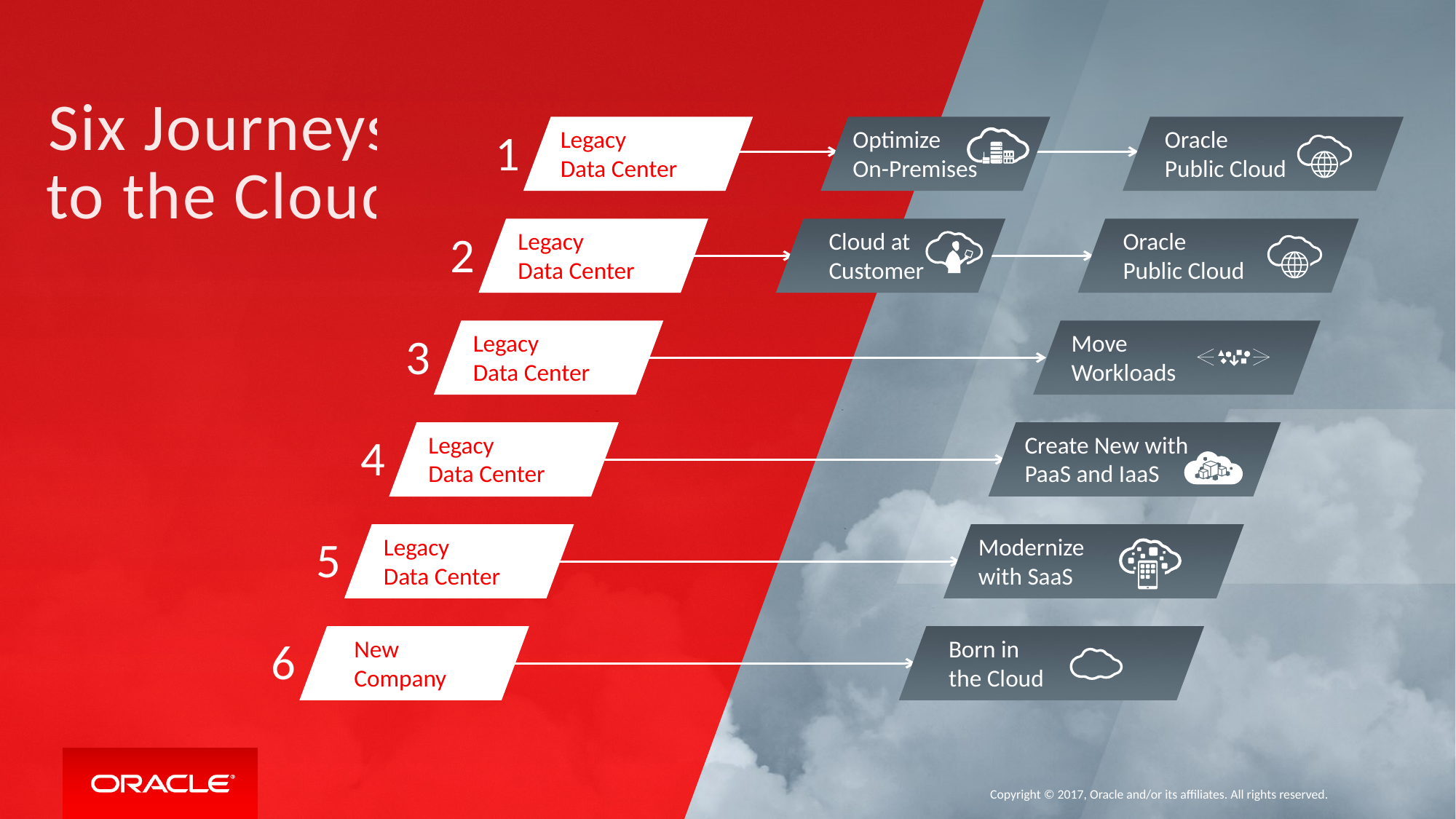

Six Journeys to the Cloud

Oracle
Public Cloud
Legacy
Data Center
Optimize
On-Premises
1

Cloud at
Customer
Oracle
Public Cloud
Legacy
Data Center
2

Legacy
Data Center
Move
Workloads
3

Legacy
Data Center
Create New with
PaaS and IaaS
4

Legacy
Data Center
Modernize
with SaaS
5

Born in
the Cloud
New
Company
6

Copyright © 2017, Oracle and/or its affiliates. All rights reserved.